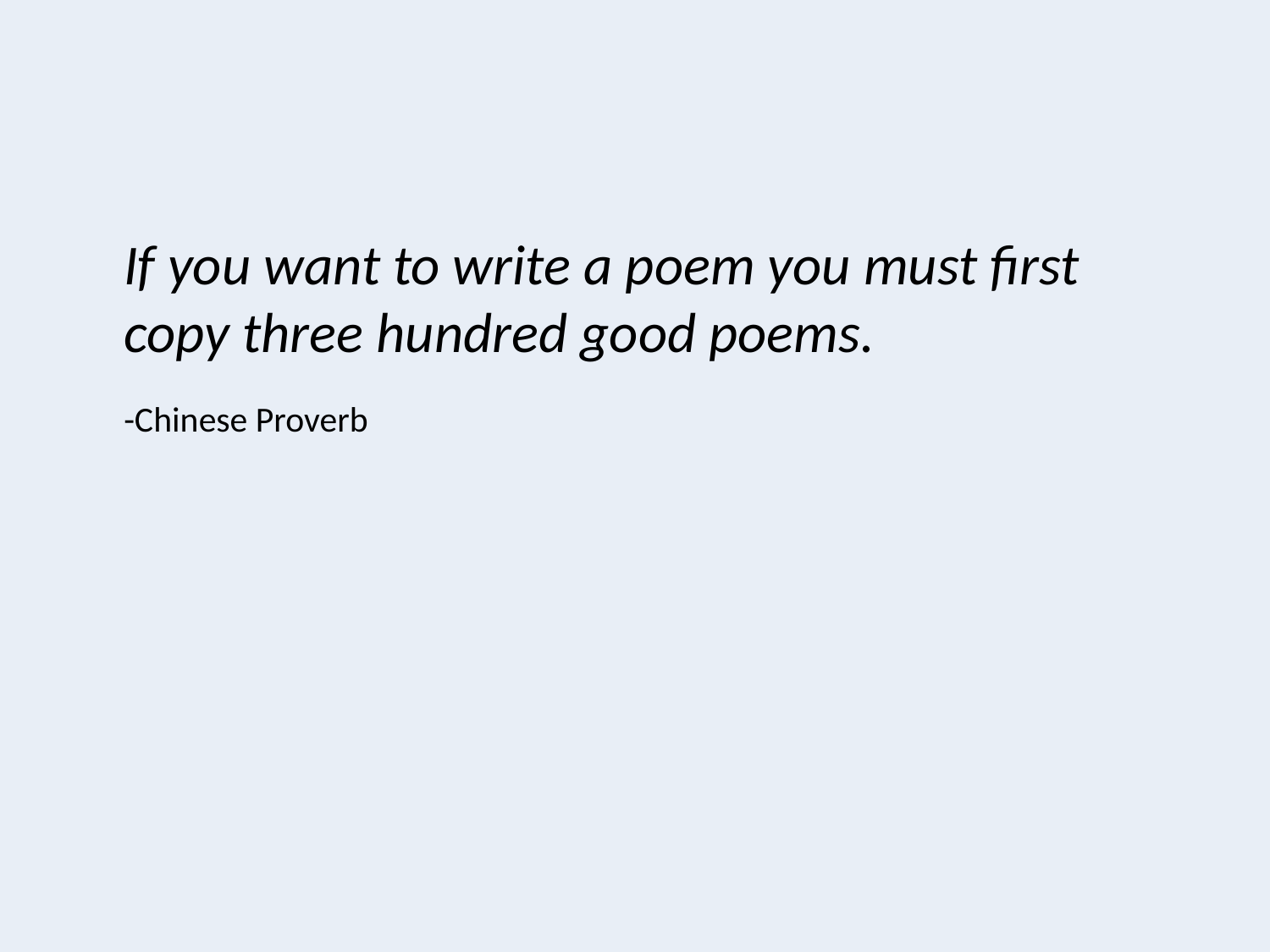

If you want to write a poem you must first copy three hundred good poems.
	-Chinese Proverb